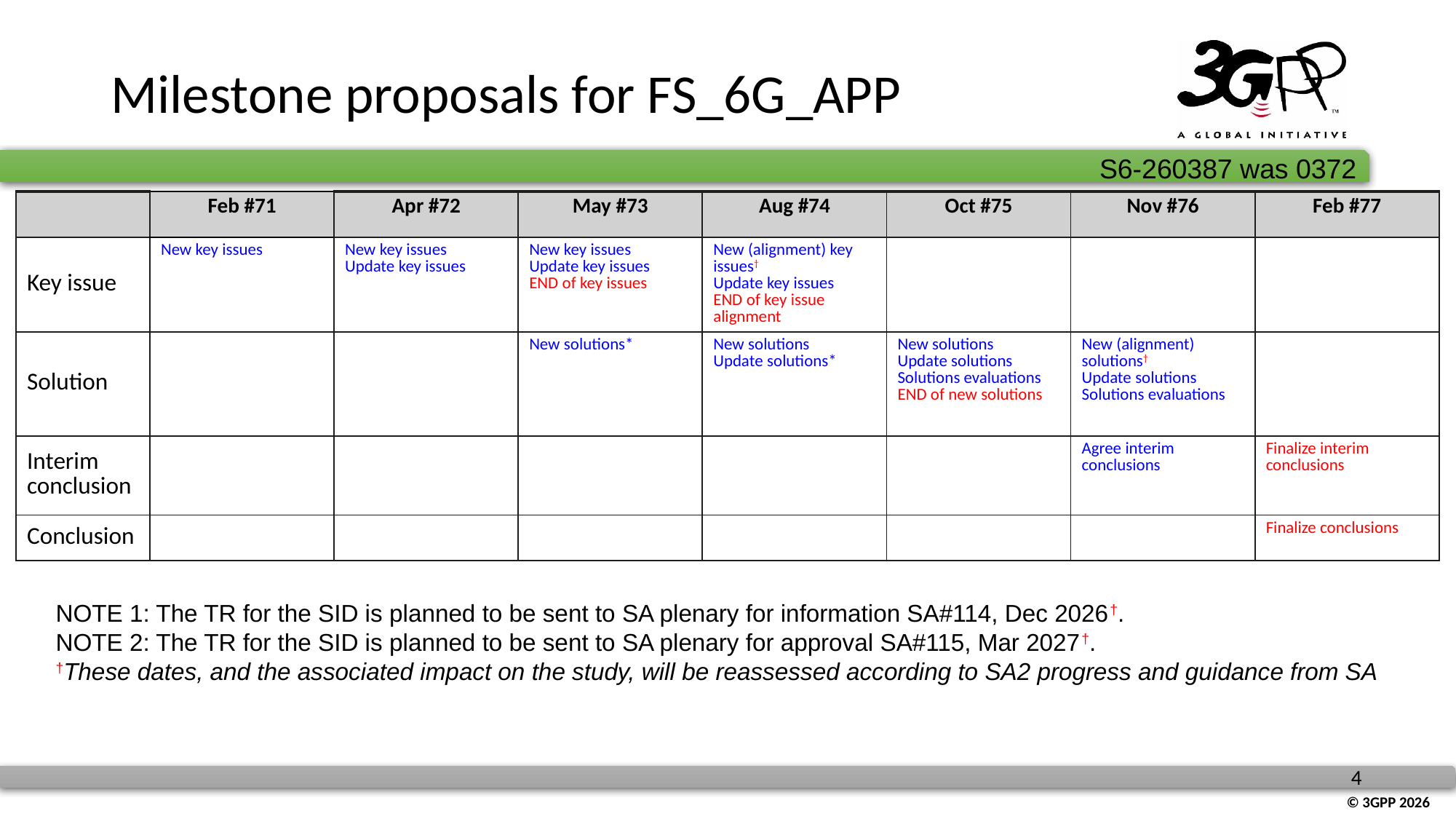

# Milestone proposals for FS_6G_APP
|  | Feb #71 | Apr #72 | May #73 | Aug #74 | Oct #75 | Nov #76 | Feb #77 |
| --- | --- | --- | --- | --- | --- | --- | --- |
| Key issue | New key issues | New key issues Update key issues | New key issues Update key issues END of key issues | New (alignment) key issues† Update key issues END of key issue alignment |  |  |  |
| Solution |  |  | New solutions\* | New solutions Update solutions\* | New solutions Update solutions Solutions evaluations END of new solutions | New (alignment) solutions† Update solutions Solutions evaluations |  |
| Interim conclusion |  |  |  |  |  | Agree interim conclusions | Finalize interim conclusions |
| Conclusion |  |  |  |  |  |  | Finalize conclusions |
NOTE 1: The TR for the SID is planned to be sent to SA plenary for information SA#114, Dec 2026†.
NOTE 2: The TR for the SID is planned to be sent to SA plenary for approval SA#115, Mar 2027†.
†These dates, and the associated impact on the study, will be reassessed according to SA2 progress and guidance from SA